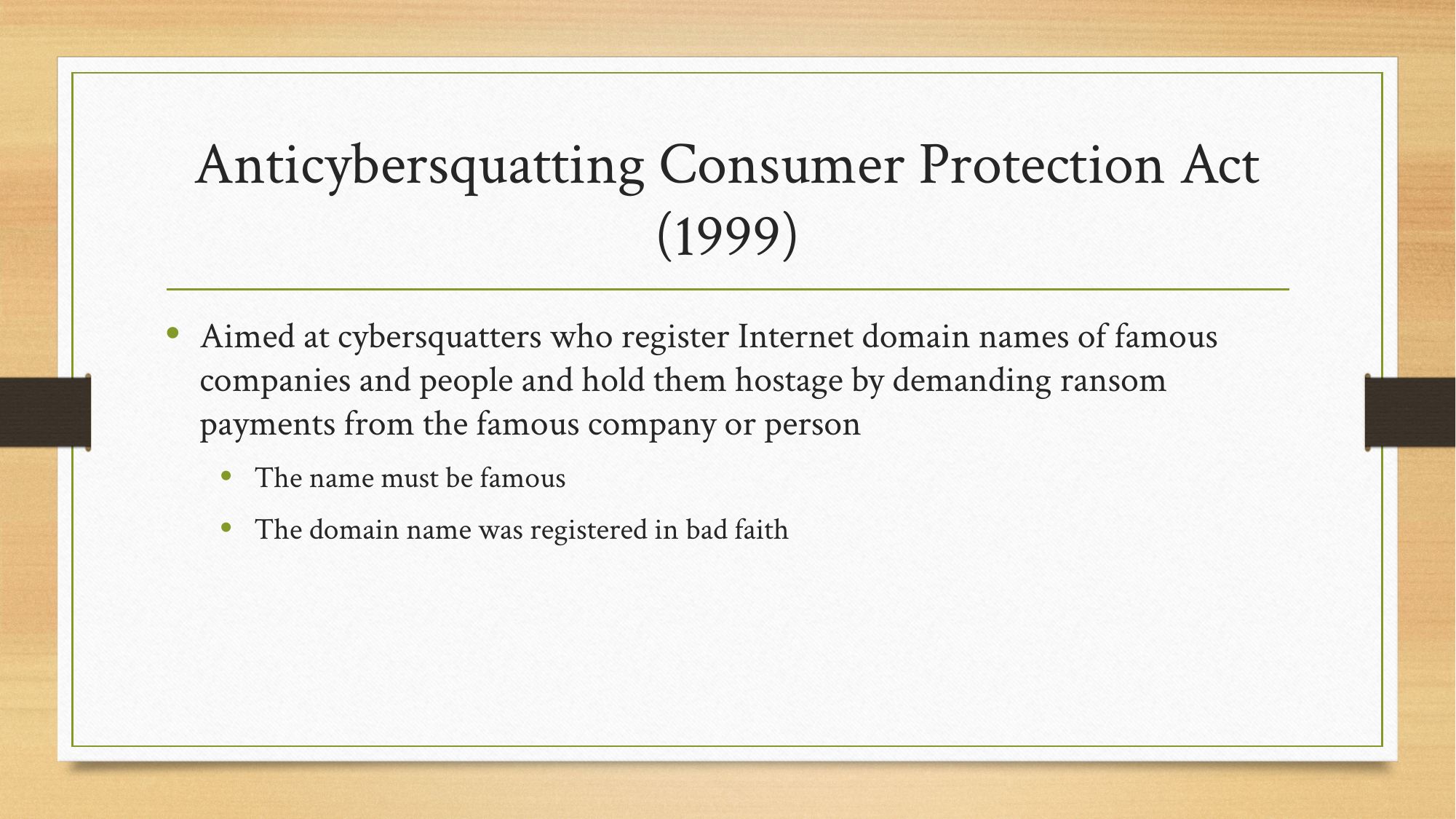

# Anticybersquatting Consumer Protection Act (1999)
Aimed at cybersquatters who register Internet domain names of famous companies and people and hold them hostage by demanding ransom payments from the famous company or person
The name must be famous
The domain name was registered in bad faith